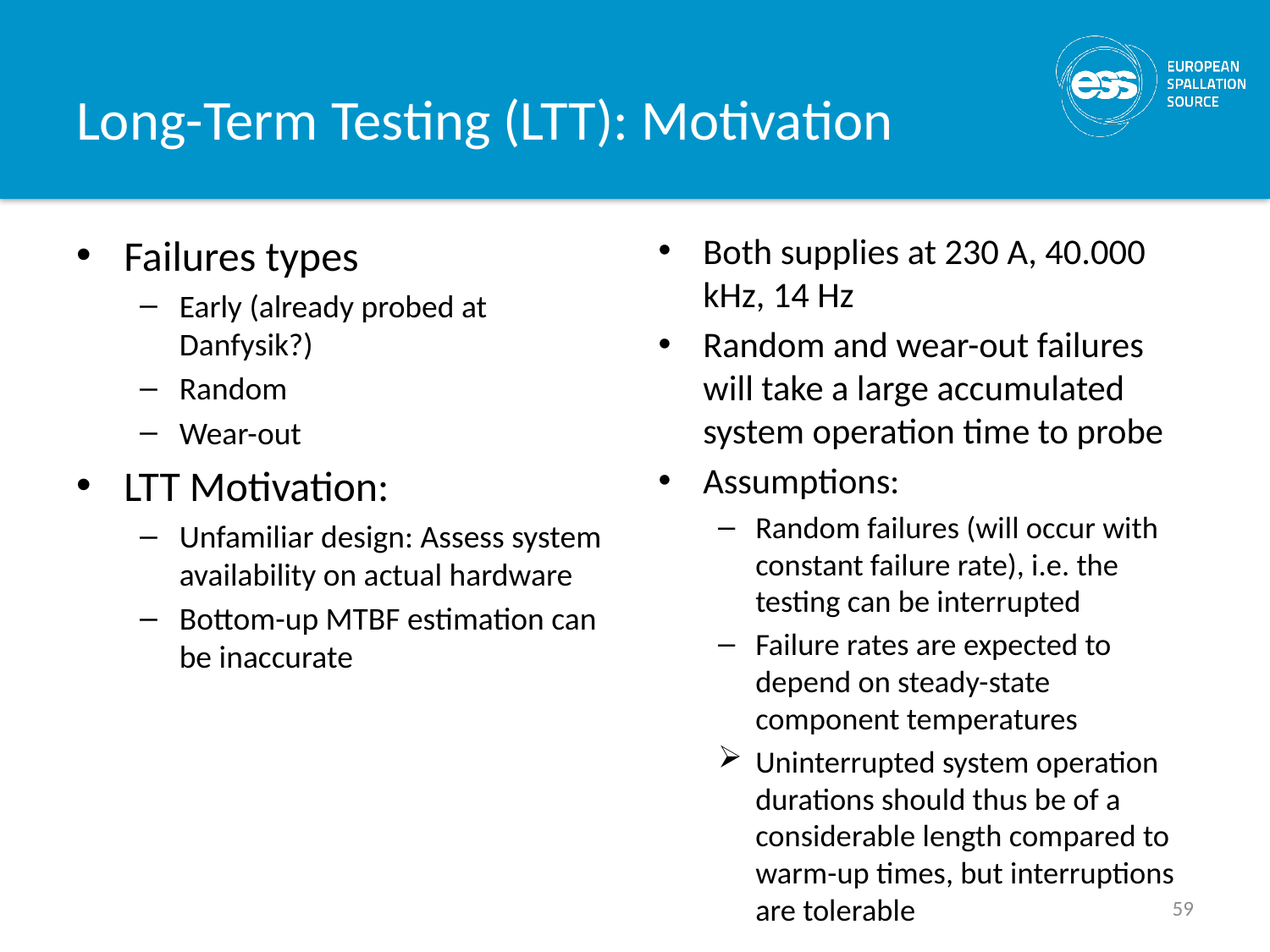

# Long-Term Testing (LTT): Motivation
Failures types
Early (already probed at Danfysik?)
Random
Wear-out
LTT Motivation:
Unfamiliar design: Assess system availability on actual hardware
Bottom-up MTBF estimation can be inaccurate
Both supplies at 230 A, 40.000 kHz, 14 Hz
Random and wear-out failures will take a large accumulated system operation time to probe
Assumptions:
Random failures (will occur with constant failure rate), i.e. the testing can be interrupted
Failure rates are expected to depend on steady-state component temperatures
Uninterrupted system operation durations should thus be of a considerable length compared to warm-up times, but interruptions are tolerable

59